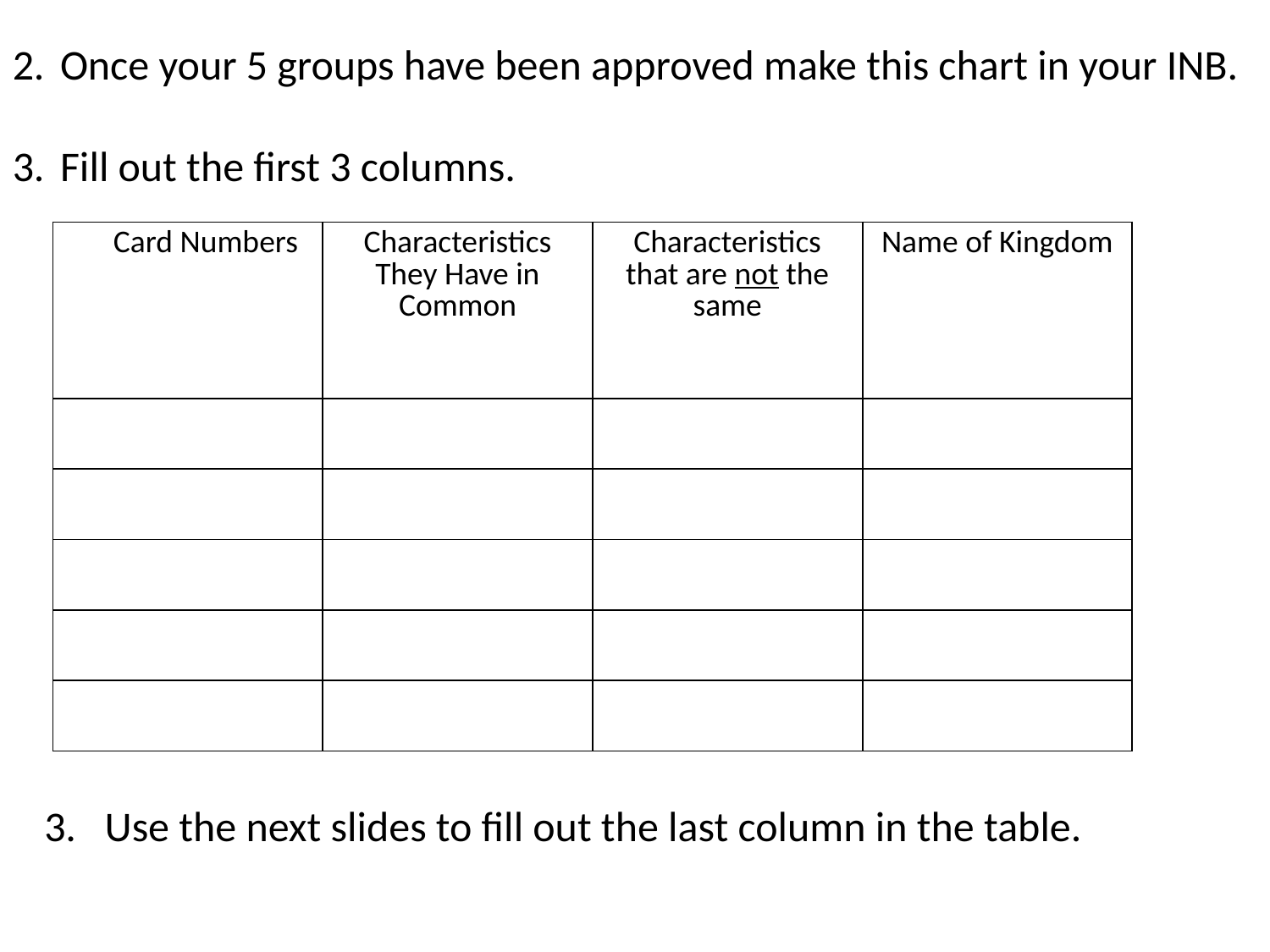

Once your 5 groups have been approved make this chart in your INB.
Fill out the first 3 columns.

| Card Numbers | Characteristics They Have in Common | Characteristics that are not the same | Name of Kingdom |
| --- | --- | --- | --- |
|  |  |  |  |
|  |  |  |  |
|  |  |  |  |
|  |  |  |  |
|  |  |  |  |
3.   Use the next slides to fill out the last column in the table.